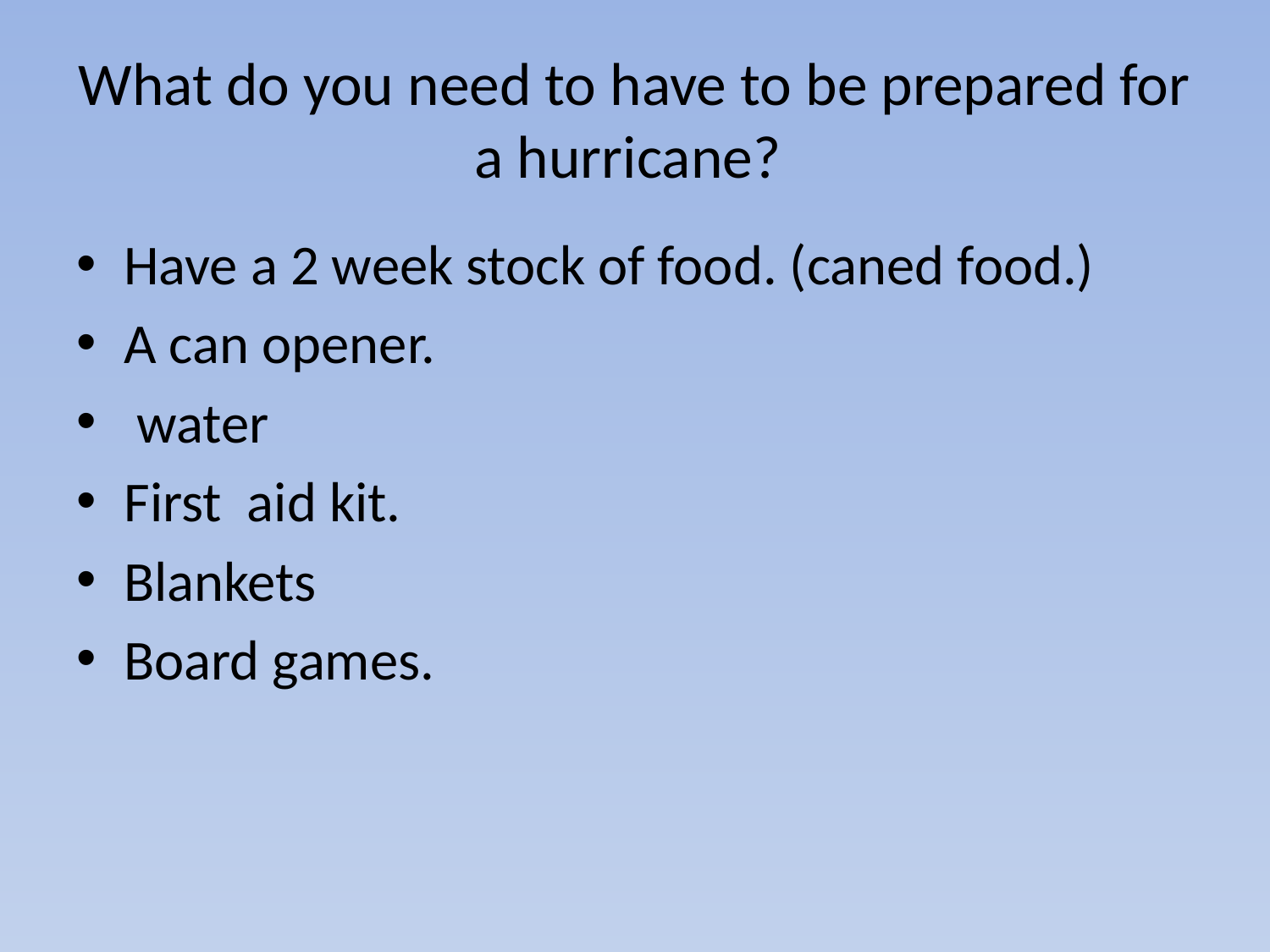

# What do you need to have to be prepared for a hurricane?
Have a 2 week stock of food. (caned food.)
A can opener.
 water
First  aid kit.
Blankets
Board games.